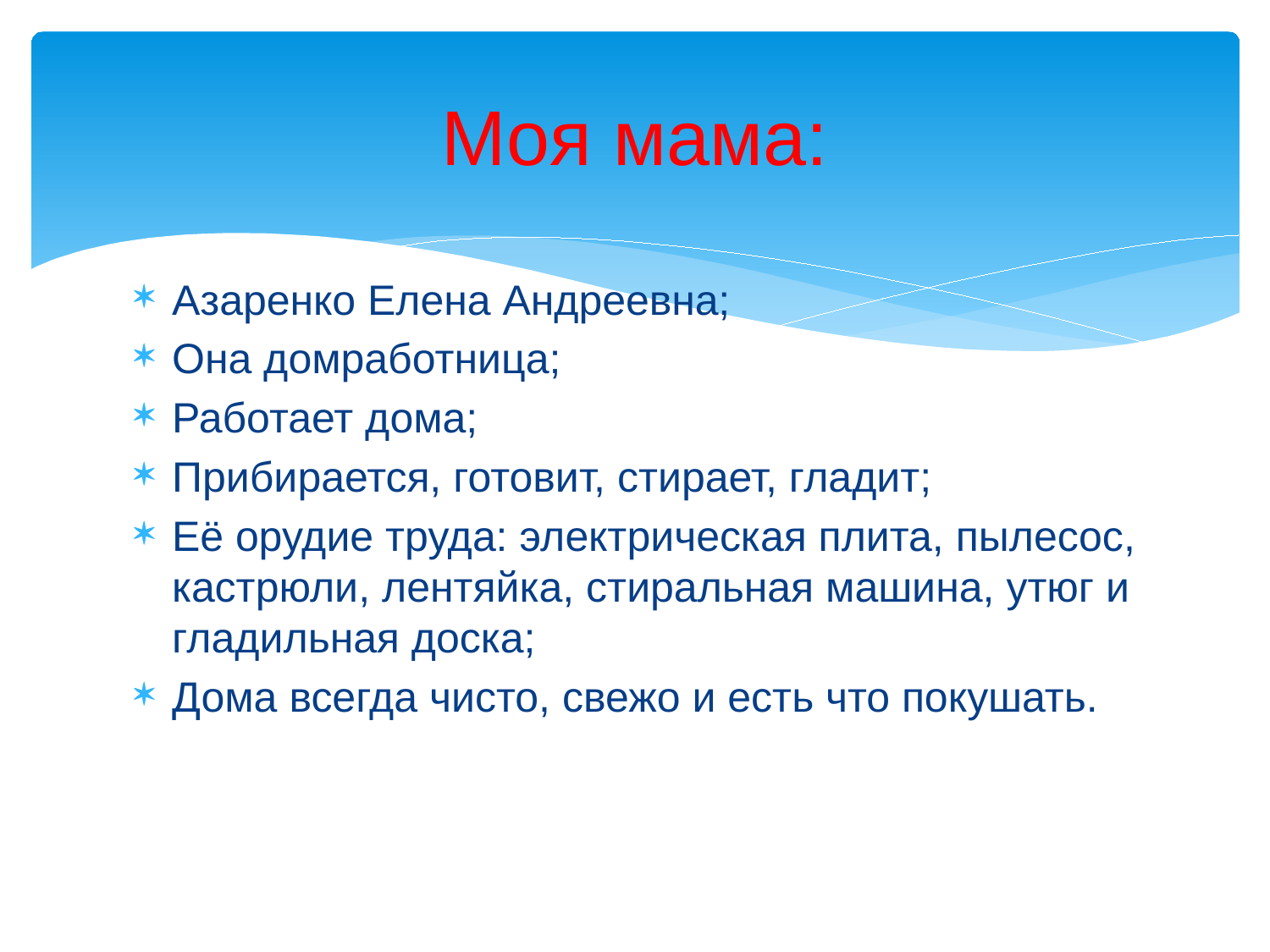

# Моя мама:
Азаренко Елена Андреевна;
Она домработница;
Работает дома;
Прибирается, готовит, стирает, гладит;
Её орудие труда: электрическая плита, пылесос, кастрюли, лентяйка, стиральная машина, утюг и гладильная доска;
Дома всегда чисто, свежо и есть что покушать.